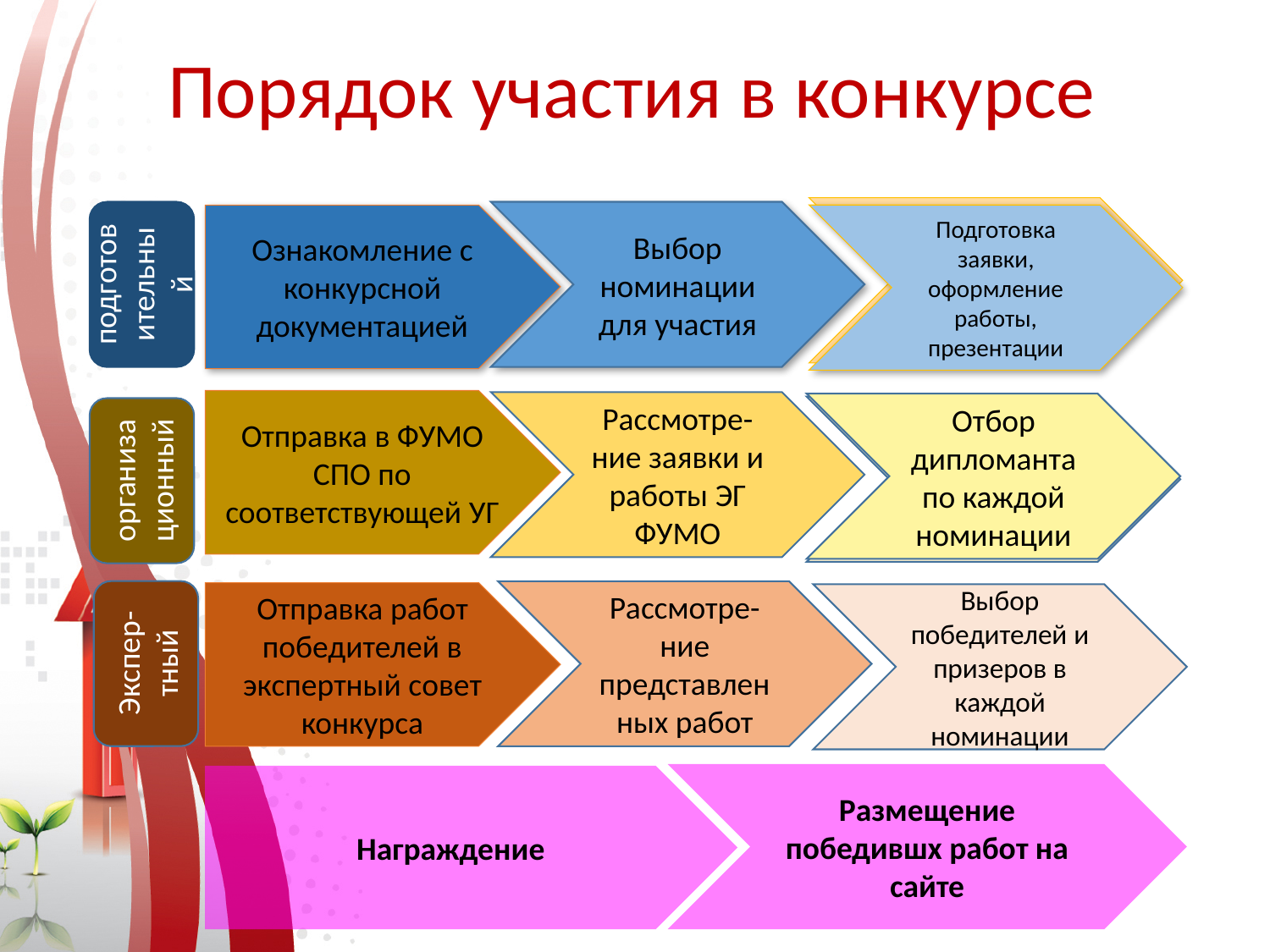

# Порядок участия в конкурсе
Подготовка заявки, оформление работы, презентации
подготовительный
Выбор номинации для участия

Ознакомление с конкурсной документацией
Подготовка заявки, оформление работы, презентации
Отправка в ФУМО СПО по соответствующей УГ
Рассмотре-ние заявки и работы ЭГ ФУМО
Отбор дипломанта по каждой номинации
Выбор номинации для участия
организационный
Экспер-тный
Рассмотре-ние представленных работ
Отправка работ победителей в экспертный совет конкурса
Выбор победителей и призеров в каждой номинации
Размещение победившх работ на сайте
Награждение